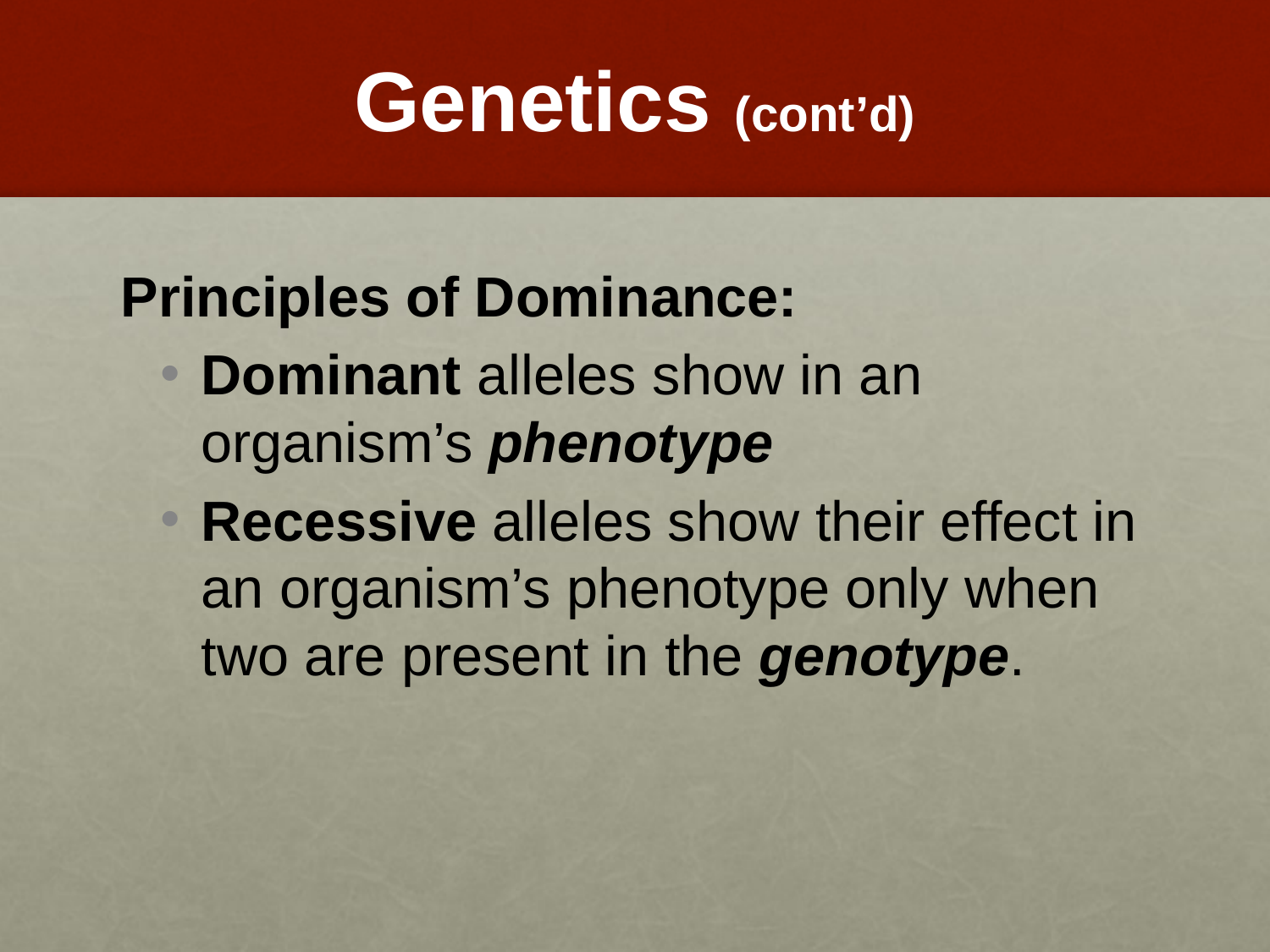

# Genetics (cont’d)
Principles of Dominance:
Dominant alleles show in an organism’s phenotype
Recessive alleles show their effect in an organism’s phenotype only when two are present in the genotype.